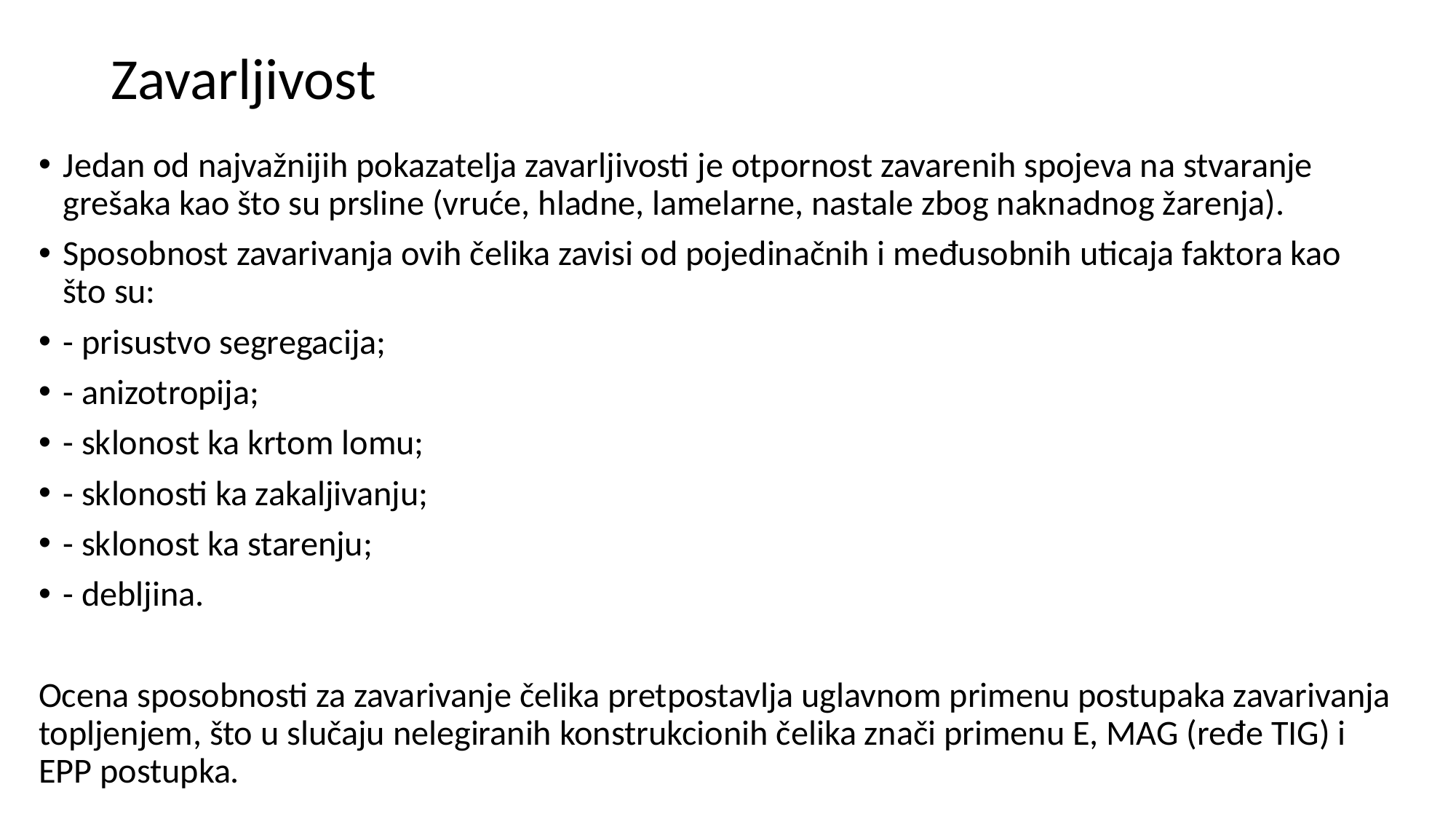

# Zavarljivost
Jedan od najvažnijih pokazatelja zavarljivosti je otpornost zavarenih spojeva na stvaranje grešaka kao što su prsline (vruće, hladne, lamelarne, nastale zbog naknadnog žarenja).
Sposobnost zavarivanja ovih čelika zavisi od pojedinačnih i međusobnih uticaja faktora kao što su:
- prisustvo segregacija;
- anizotropija;
- sklonost ka krtom lomu;
- sklonosti ka zakaljivanju;
- sklonost ka starenju;
- debljina.

Ocena sposobnosti za zavarivanje čelika pretpostavlja uglavnom primenu postupaka zavarivanja topljenjem, što u slučaju nelegiranih konstrukcionih čelika znači primenu E, MAG (ređe TIG) i EPP postupka.